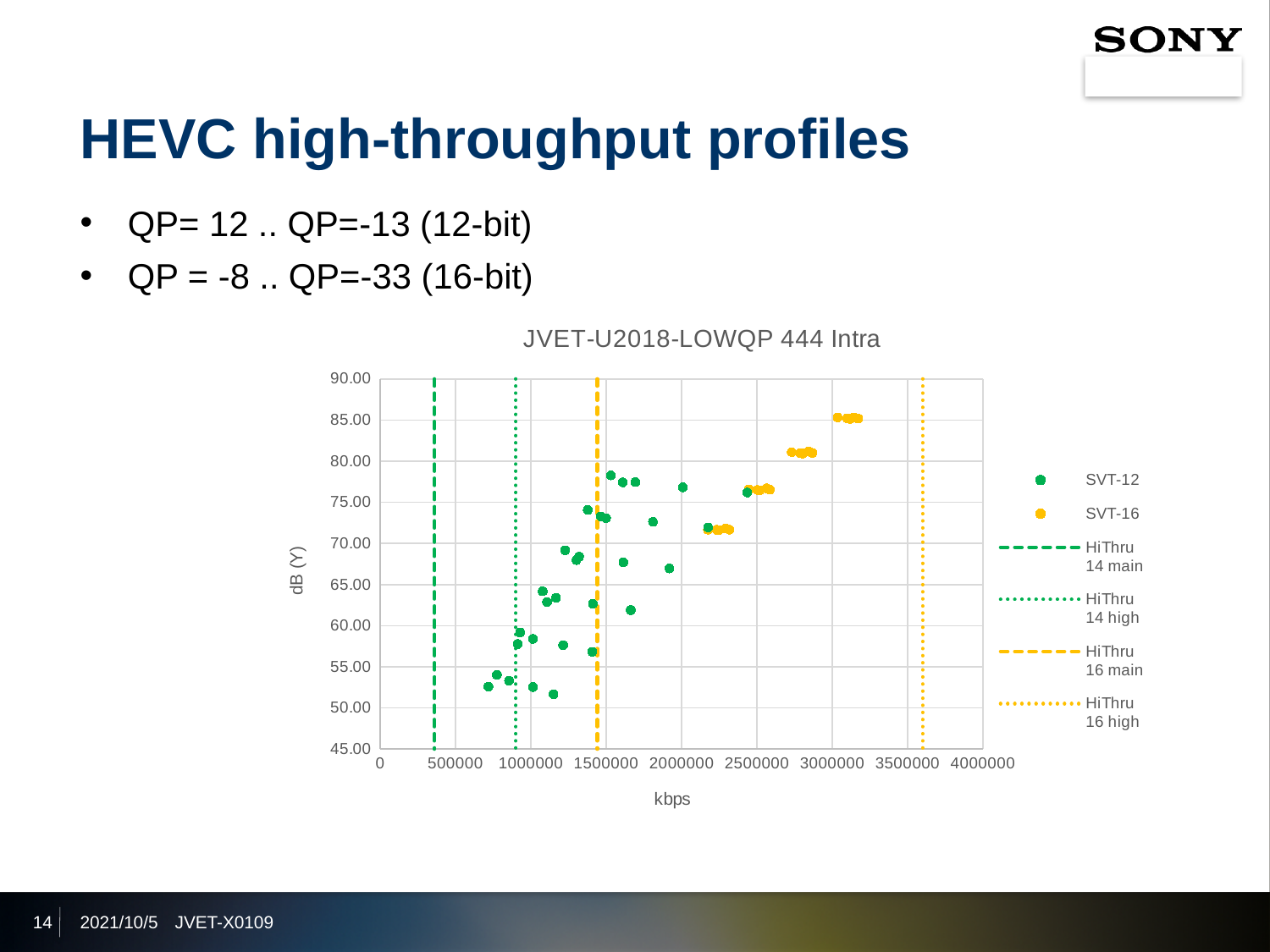

# HEVC high-throughput profiles
QP= 12 .. QP=-13 (12-bit)
QP = -8 .. QP=-33 (16-bit)

### Chart: JVET-U2018-LOWQP 444 Intra

| Category |  |  |  |  |  |  |
|---|---|---|---|---|---|---|
14
2021/10/5
JVET-X0109